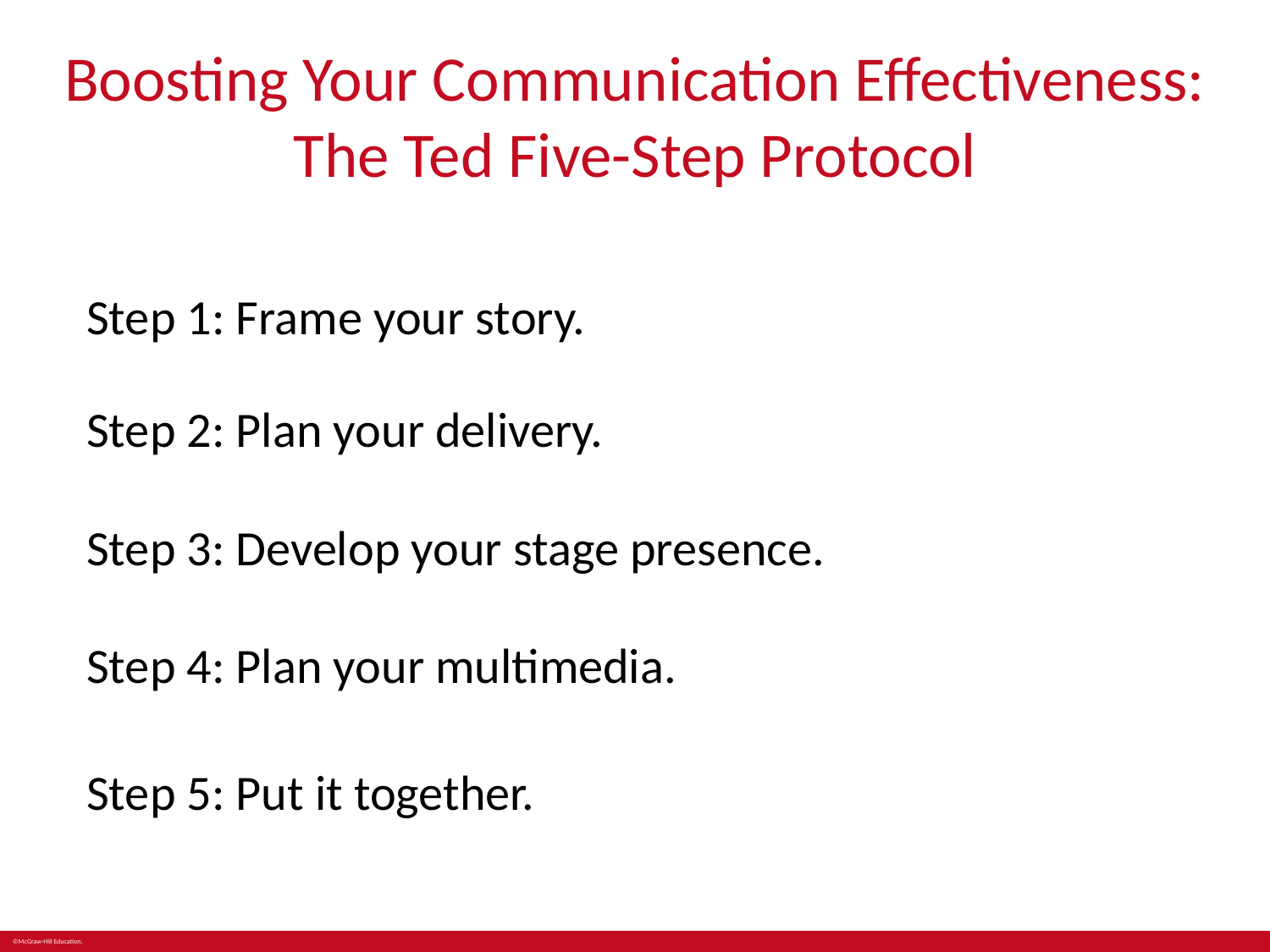

# Boosting Your Communication Effectiveness: The Ted Five-Step Protocol
Step 1: Frame your story.
Step 2: Plan your delivery.
Step 3: Develop your stage presence.
Step 4: Plan your multimedia.
Step 5: Put it together.